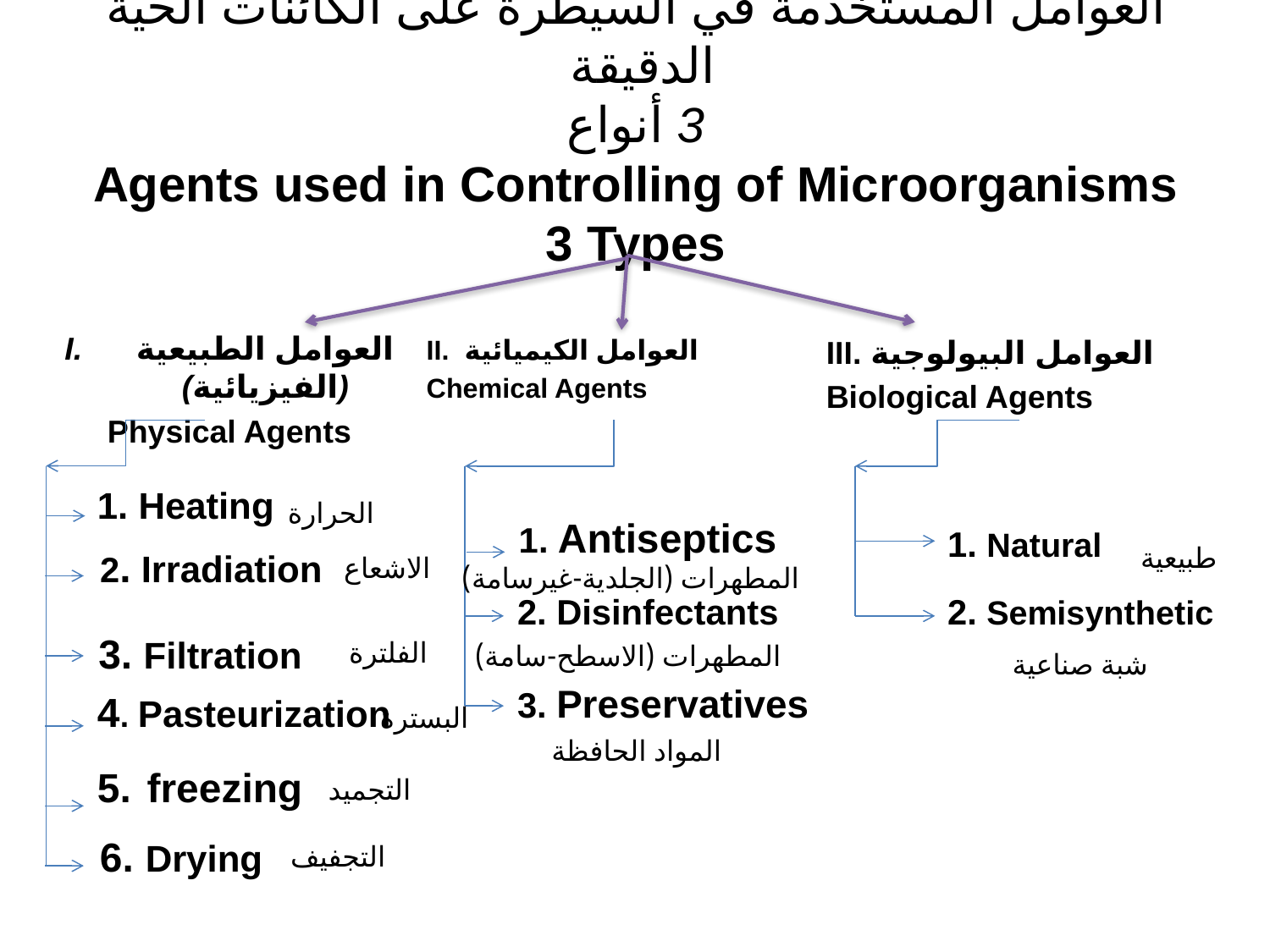

# العوامل المستخدمة في السيطرة على الكائنات الحية الدقيقة 3 أنواع Agents used in Controlling of Microorganisms 3 Types
العوامل الطبيعية (الفيزيائية)
Physical Agents
II.  العوامل الكيميائية
Chemical Agents
III. العوامل البيولوجية
Biological Agents
1. Antiseptics
2. Disinfectants
3. Preservatives
1. Natural
2. Semisynthetic
1. Heating
2. Irradiation
3. Filtration
4. Pasteurization
5. freezing
6. Drying
الحرارة
طبيعية
الاشعاع
المطهرات (الجلدية-غيرسامة)
الفلترة
المطهرات (الاسطح-سامة)
شبة صناعية
البسترة
المواد الحافظة
التجميد
التجفيف